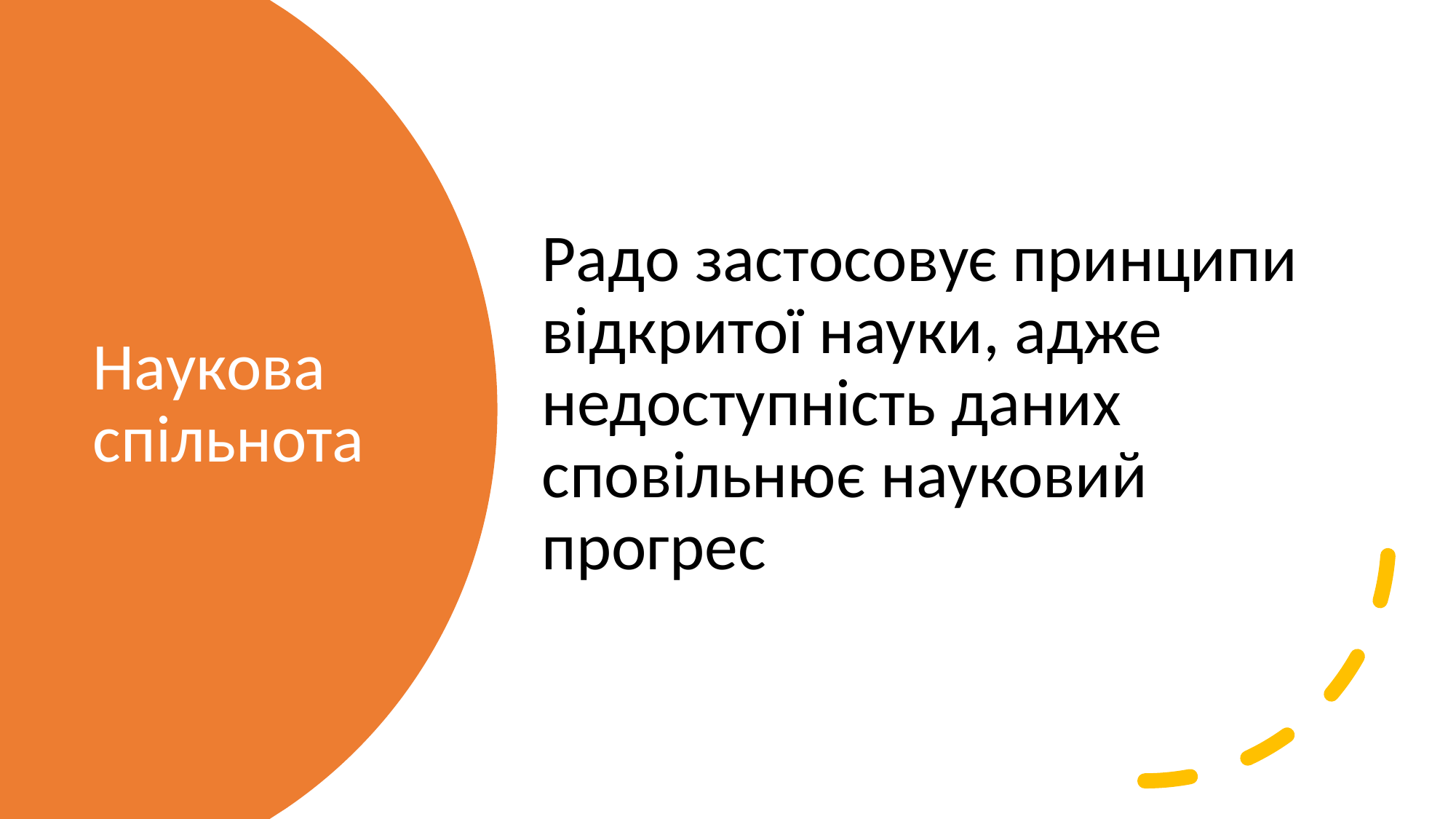

Радо застосовує принципи відкритої науки, адже недоступність даних сповільнює науковий прогрес
# Наукова спільнота